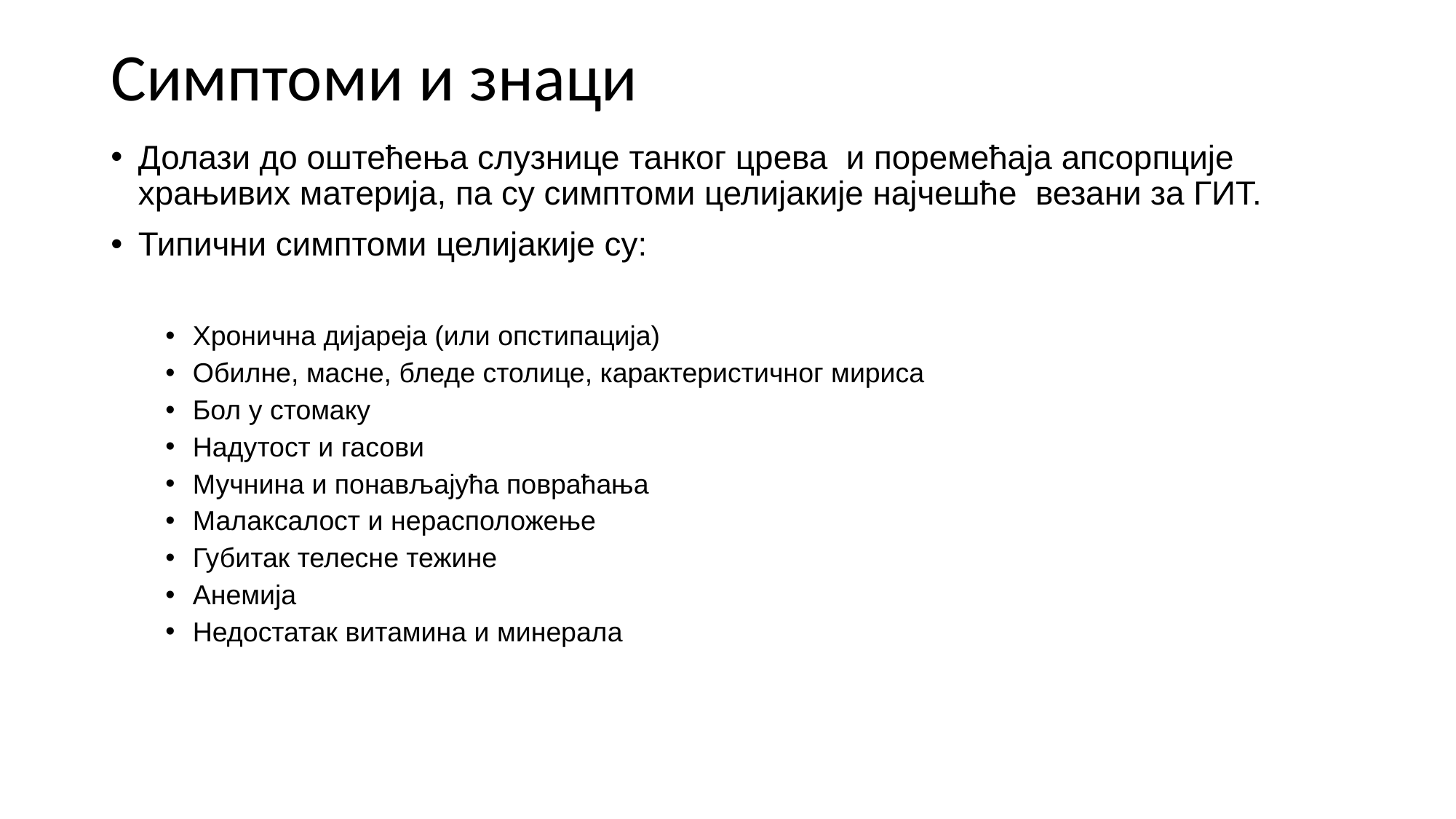

# Симптоми и знаци
Долази до оштећења слузнице танког црева  и поремећаја апсорпције храњивих материја, па су симптоми целијакије најчешће  везани за ГИТ.
Типични симптоми целијакије су:

Хронична дијареја (или опстипација)
Обилне, масне, бледе столице, карактеристичног мириса
Бол у стомаку
Надутост и гасови
Мучнина и понављајућа повраћања
Малаксалост и нерасположење
Губитак телесне тежине
Анемија
Недостатак витамина и минерала